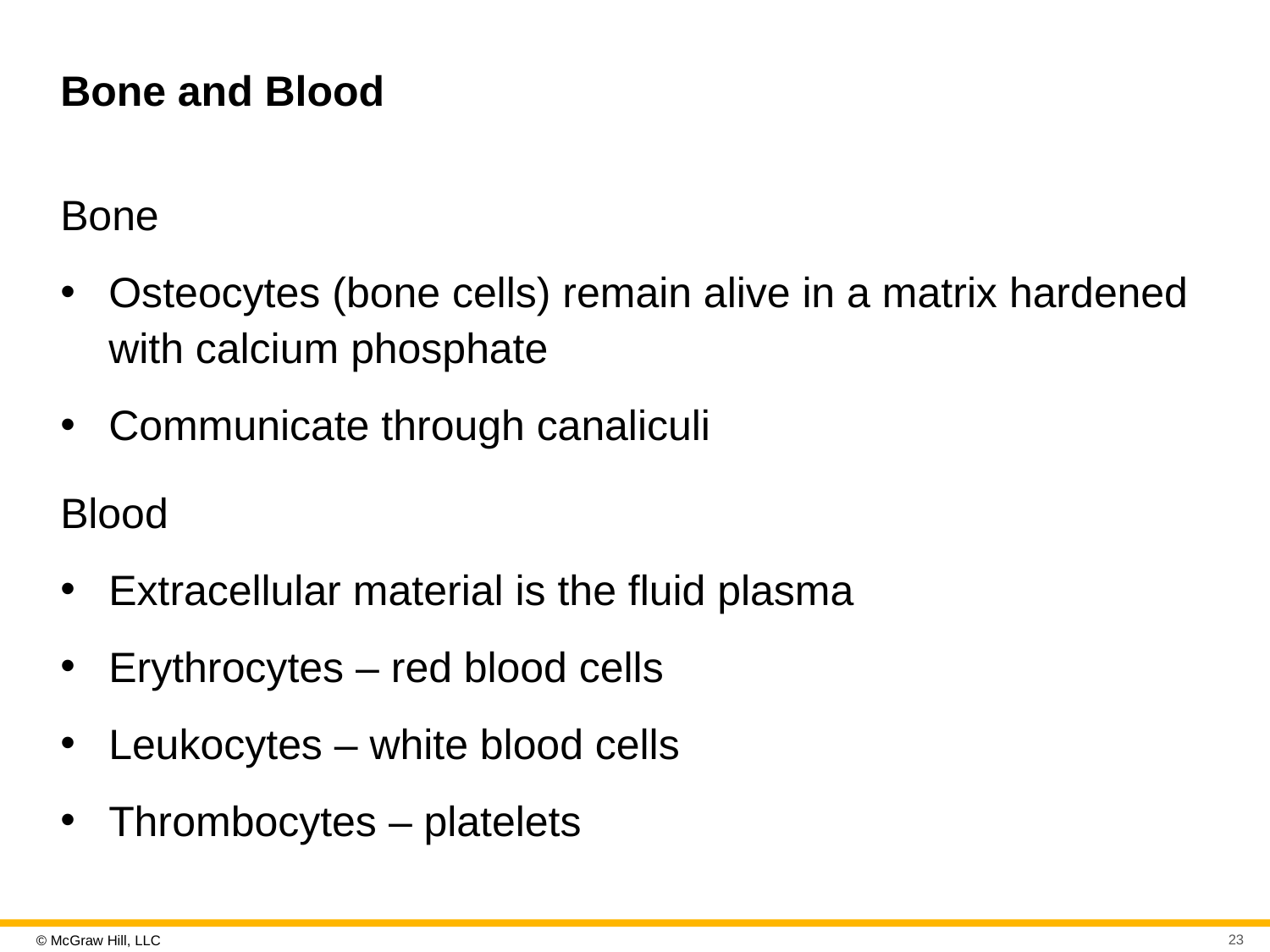

# Bone and Blood
Bone
Osteocytes (bone cells) remain alive in a matrix hardened with calcium phosphate
Communicate through canaliculi
Blood
Extracellular material is the fluid plasma
Erythrocytes – red blood cells
Leukocytes – white blood cells
Thrombocytes – platelets
23